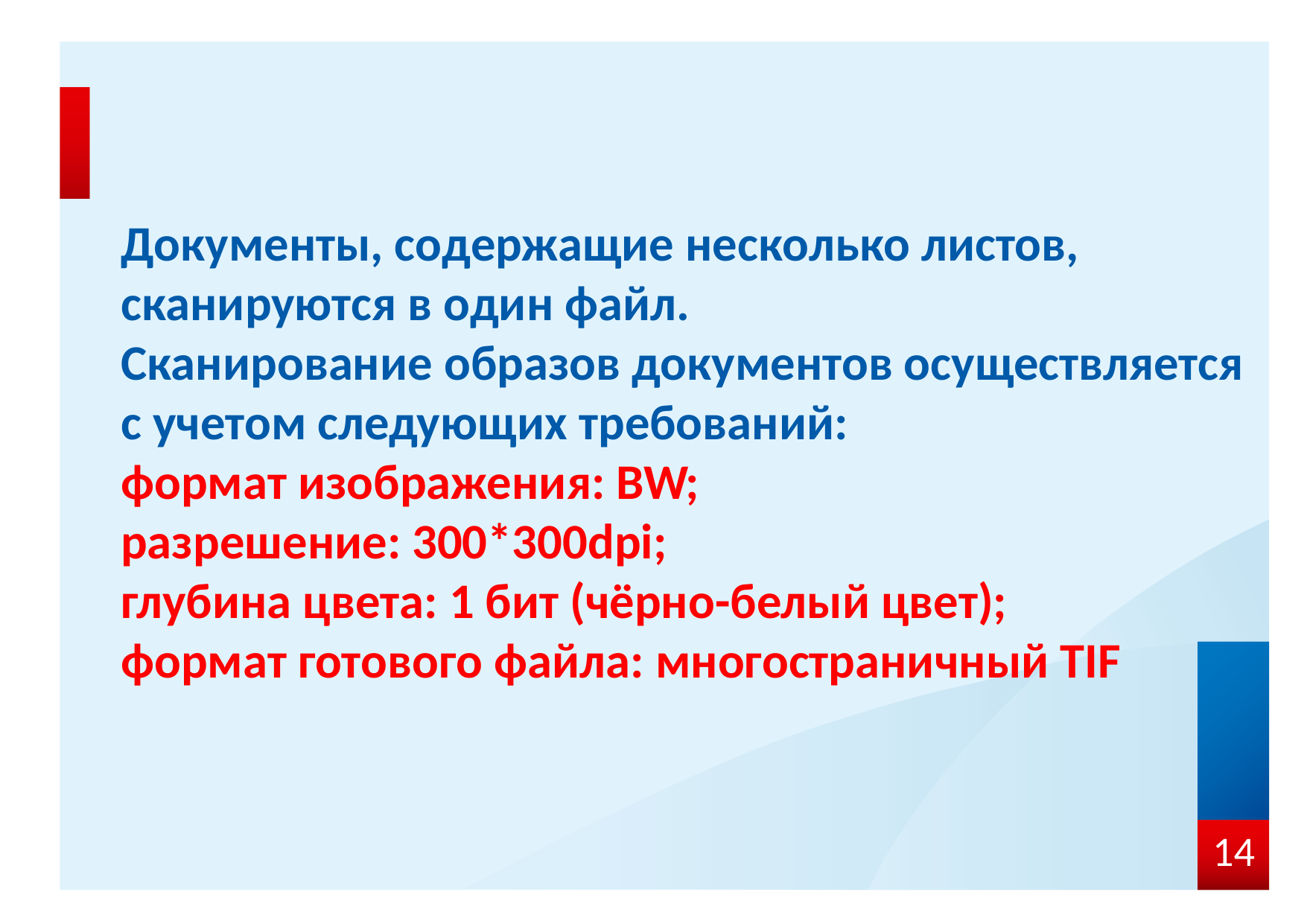

Документы, содержащие несколько листов, сканируются в один файл.
Сканирование образов документов осуществляется с учетом следующих требований:
формат изображения: BW;
разрешение: 300*300dpi;
глубина цвета: 1 бит (чёрно-белый цвет);
формат готового файла: многостраничный TIF

14